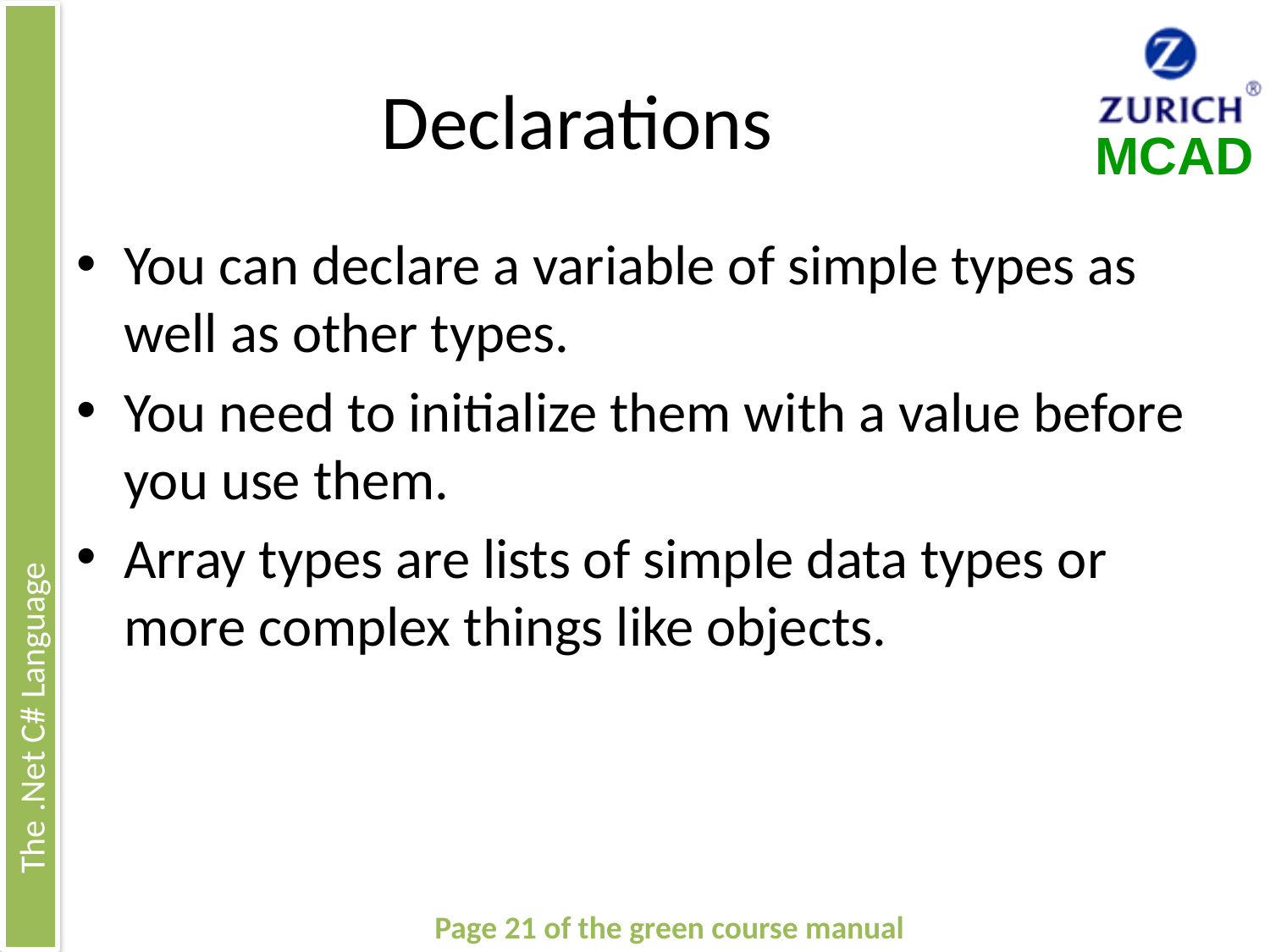

# Declarations
You can declare a variable of simple types as well as other types.
You need to initialize them with a value before you use them.
Array types are lists of simple data types or more complex things like objects.

Page 21 of the green course manual